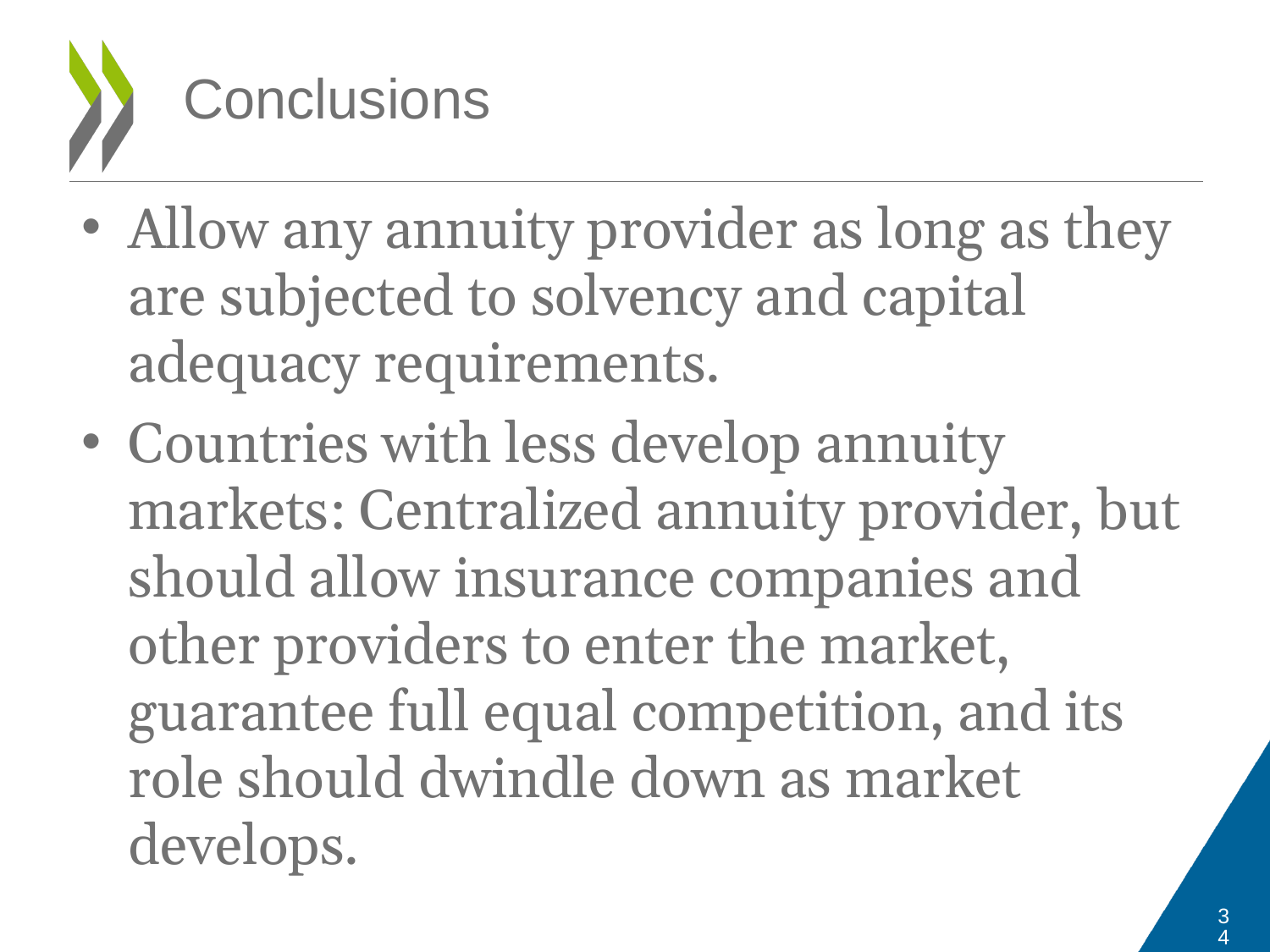

# Conclusions
Allow any annuity provider as long as they are subjected to solvency and capital adequacy requirements.
Countries with less develop annuity markets: Centralized annuity provider, but should allow insurance companies and other providers to enter the market, guarantee full equal competition, and its role should dwindle down as market develops.

34